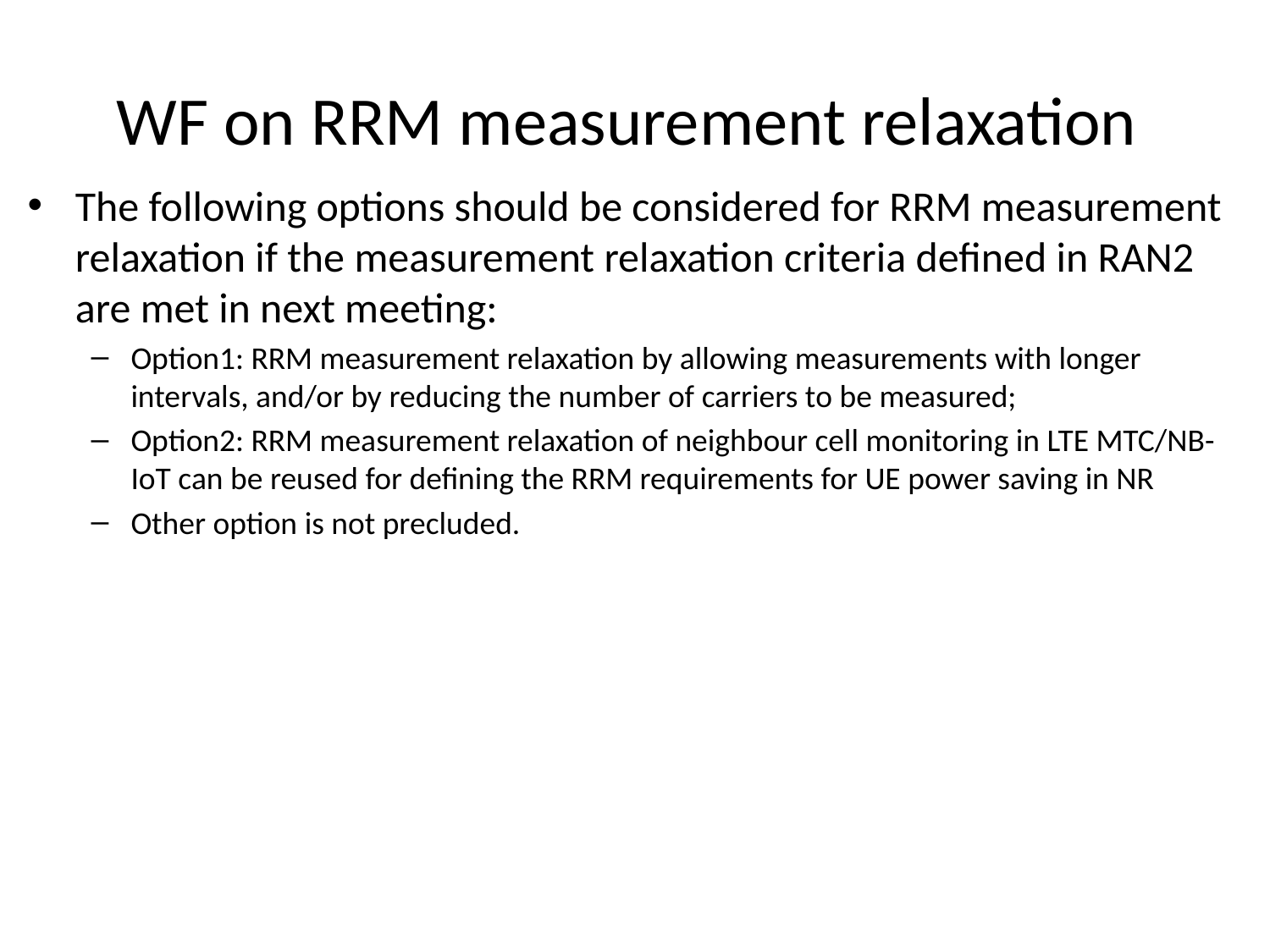

# WF on RRM measurement relaxation
The following options should be considered for RRM measurement relaxation if the measurement relaxation criteria defined in RAN2 are met in next meeting:
Option1: RRM measurement relaxation by allowing measurements with longer intervals, and/or by reducing the number of carriers to be measured;
Option2: RRM measurement relaxation of neighbour cell monitoring in LTE MTC/NB-IoT can be reused for defining the RRM requirements for UE power saving in NR
Other option is not precluded.